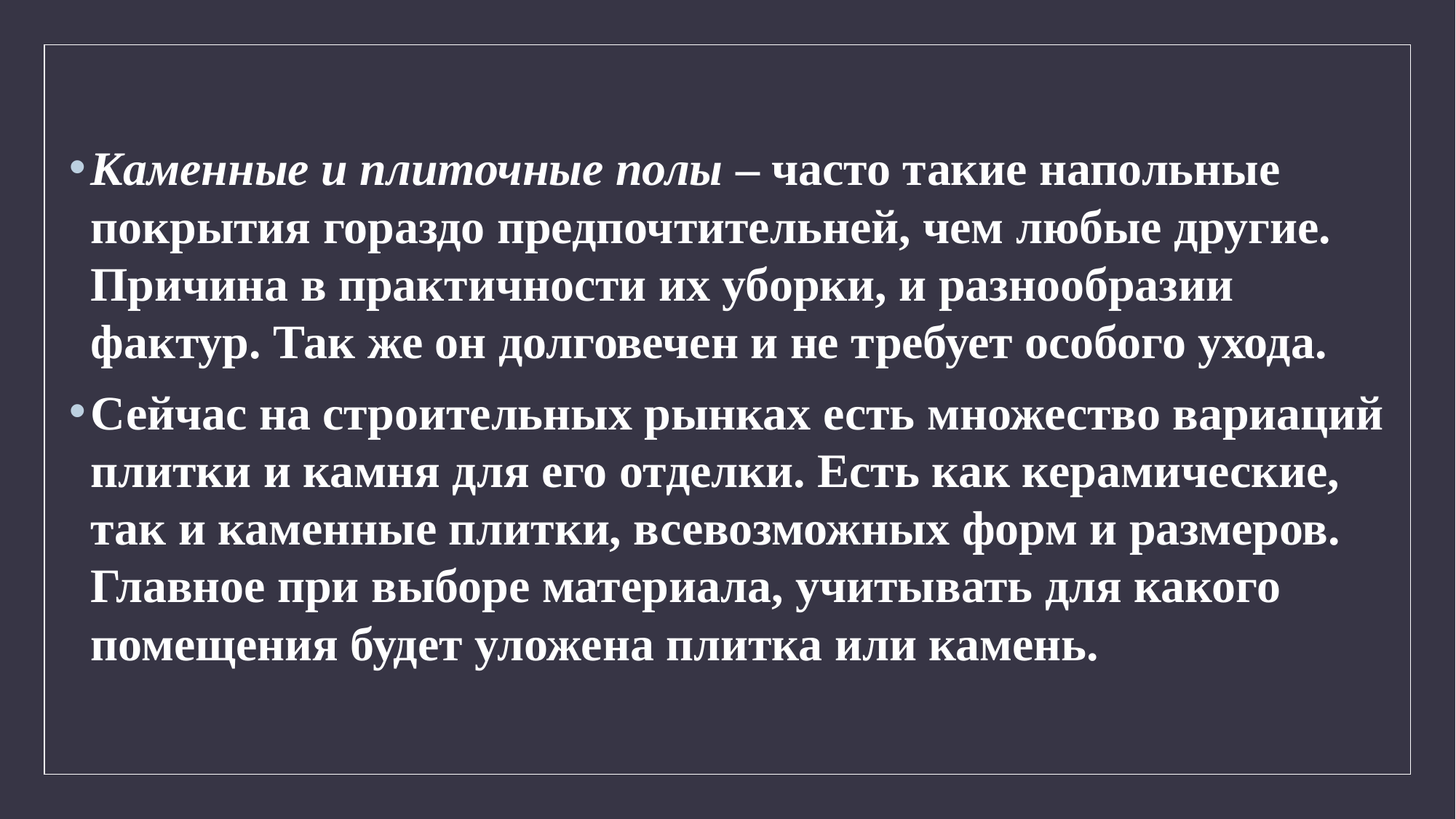

Каменные и плиточные полы – часто такие напольные покрытия гораздо предпочтительней, чем любые другие. Причина в практичности их уборки, и разнообразии фактур. Так же он долговечен и не требует особого ухода.
Сейчас на строительных рынках есть множество вариаций плитки и камня для его отделки. Есть как керамические, так и каменные плитки, всевозможных форм и размеров. Главное при выборе материала, учитывать для какого помещения будет уложена плитка или камень.